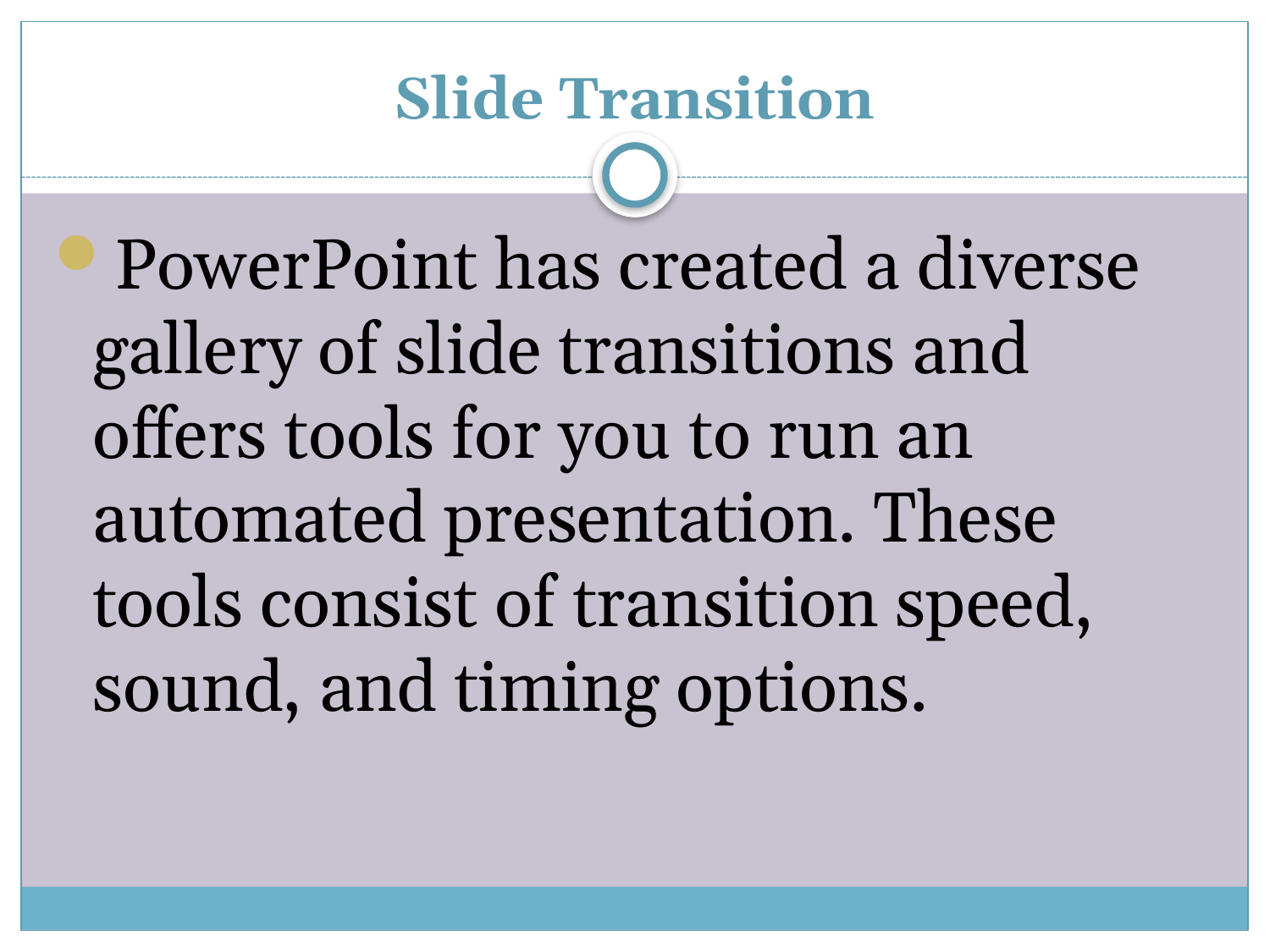

# Slide Transition
PowerPoint has created a diverse gallery of slide transitions and offers tools for you to run an automated presentation. These tools consist of transition speed, sound, and timing options.